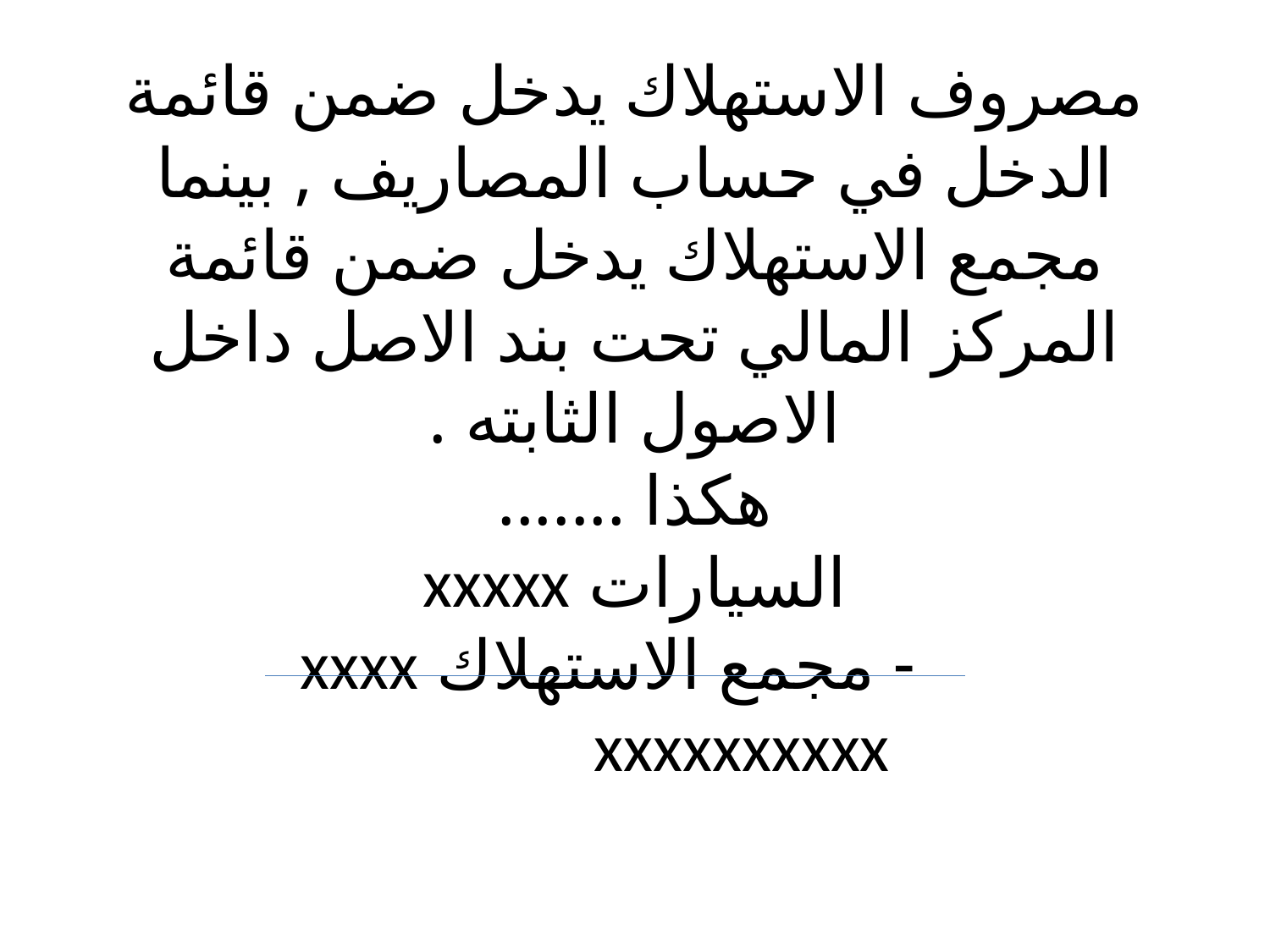

# مصروف الاستهلاك يدخل ضمن قائمة الدخل في حساب المصاريف , بينما مجمع الاستهلاك يدخل ضمن قائمة المركز المالي تحت بند الاصل داخل الاصول الثابته . هكذا ....... السيارات xxxxx - مجمع الاستهلاك xxxx xxxxxxxxxx